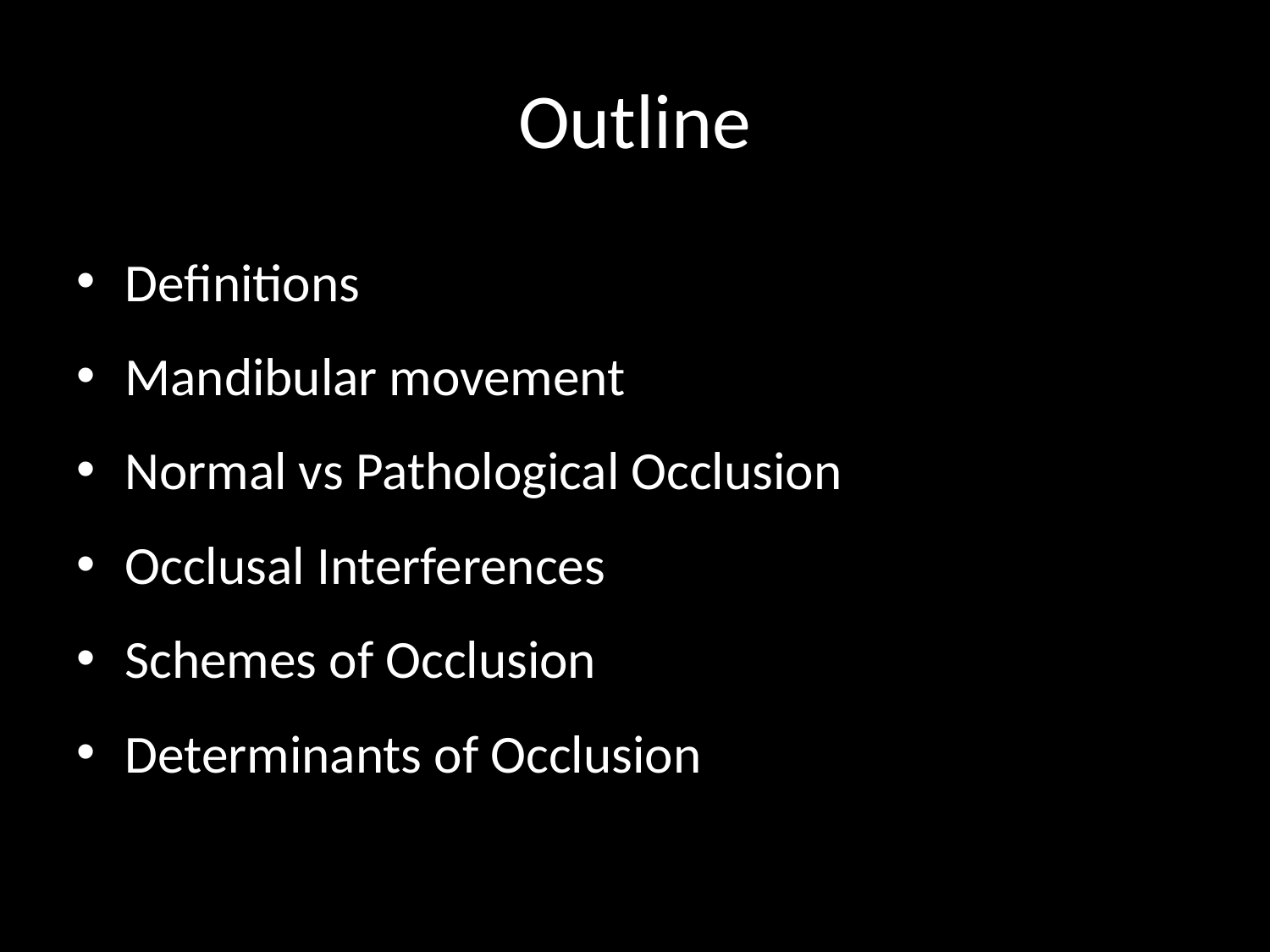

# Outline
Definitions
Mandibular movement
Normal vs Pathological Occlusion
Occlusal Interferences
Schemes of Occlusion
Determinants of Occlusion